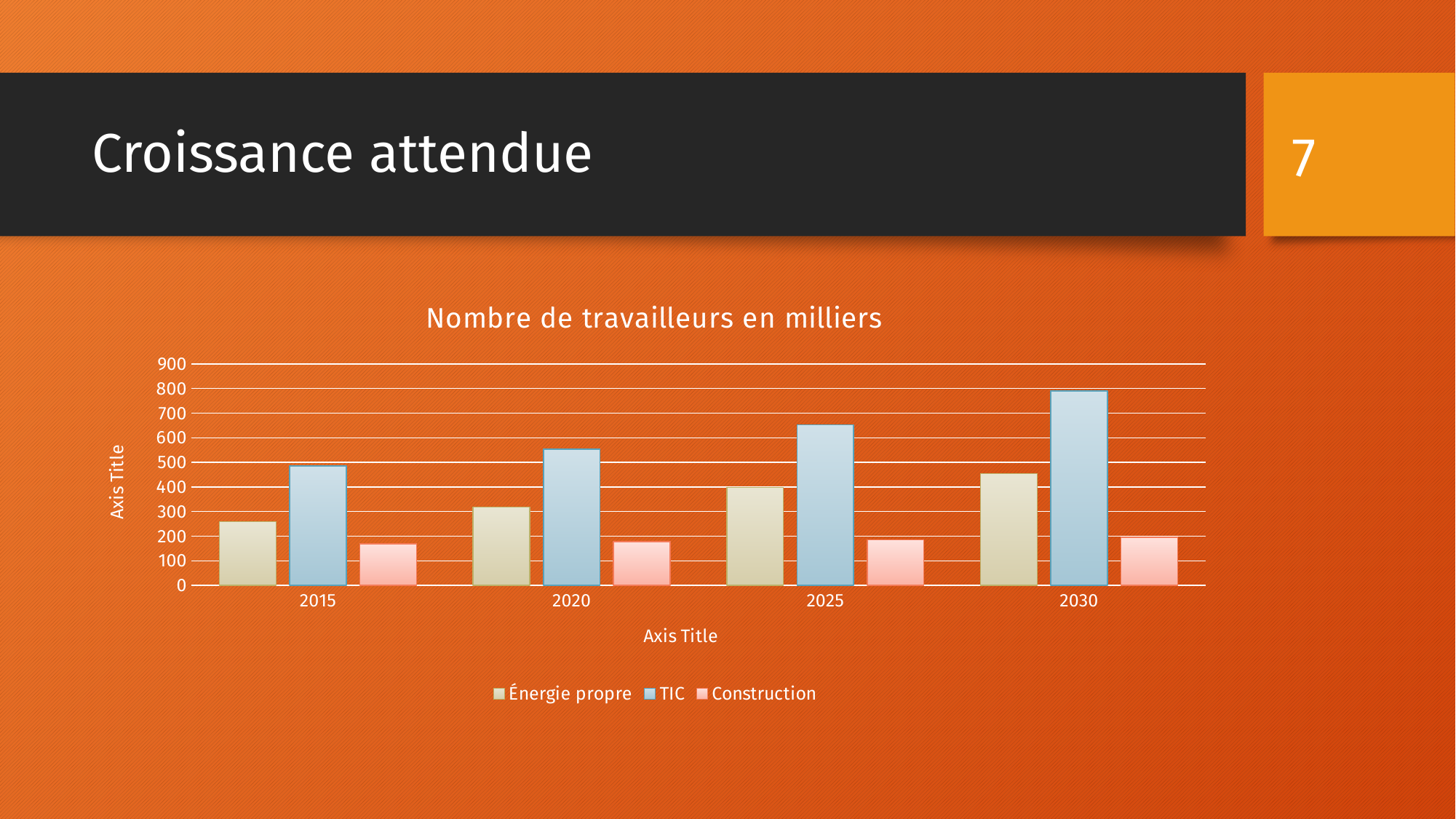

7
# Croissance attendue

### Chart: Nombre de travailleurs en milliers

| Category | Énergie propre | TIC | Construction |
|---|---|---|---|
| 2015 | 259.0 | 486.0 | 169.0 |
| 2020 | 318.0 | 554.0 | 178.0 |
| 2025 | 398.0 | 652.0 | 185.0 |
| 2030 | 455.0 | 790.0 | 196.0 |